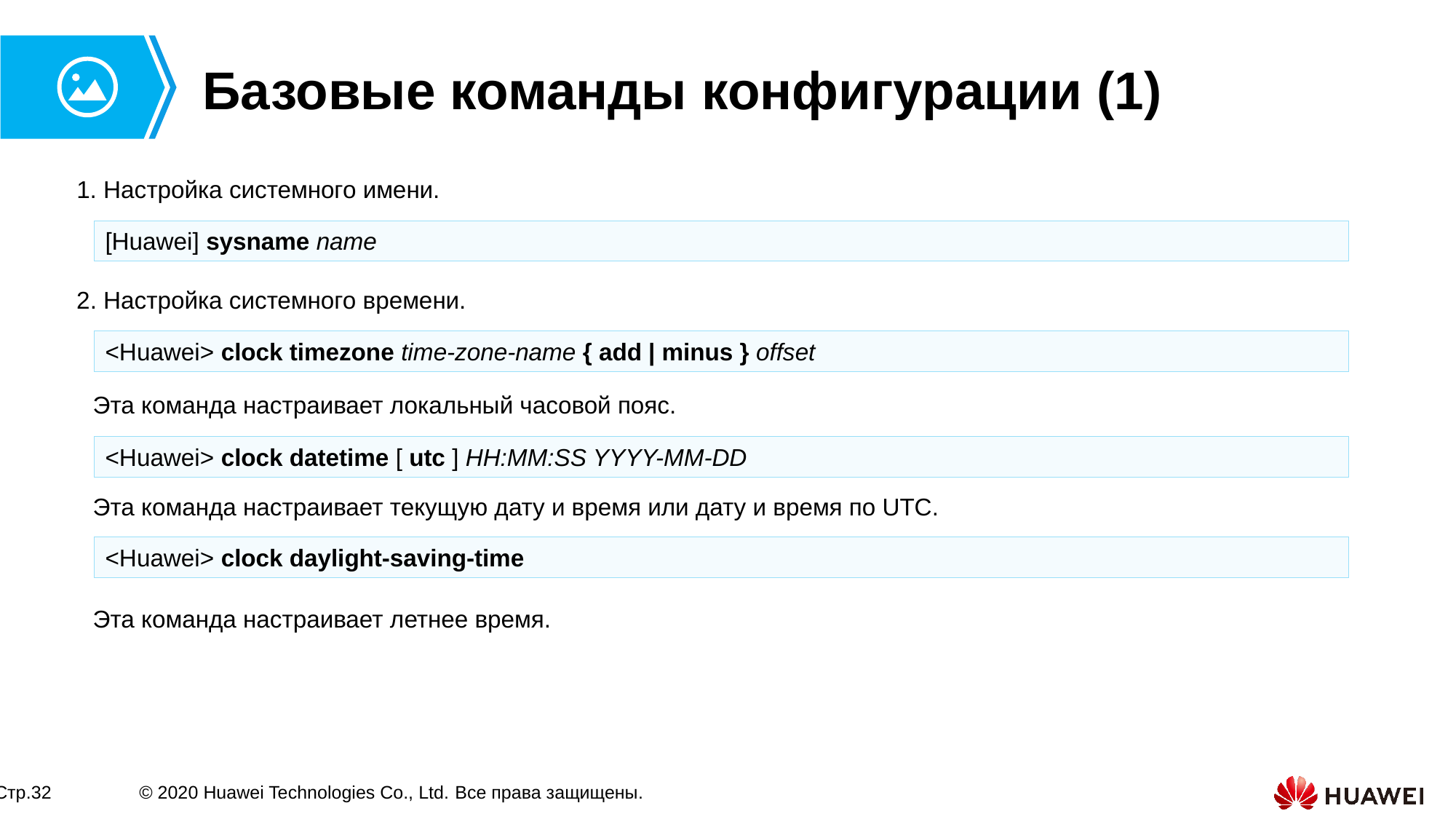

# Базовые команды конфигурации (1)
1. Настройка системного имени.
[Huawei] sysname name
2. Настройка системного времени.
<Huawei> clock timezone time-zone-name { add | minus } offset
Эта команда настраивает локальный часовой пояс.
<Huawei> clock datetime [ utc ] HH:MM:SS YYYY-MM-DD
Эта команда настраивает текущую дату и время или дату и время по UTC.
<Huawei> clock daylight-saving-time
Эта команда настраивает летнее время.